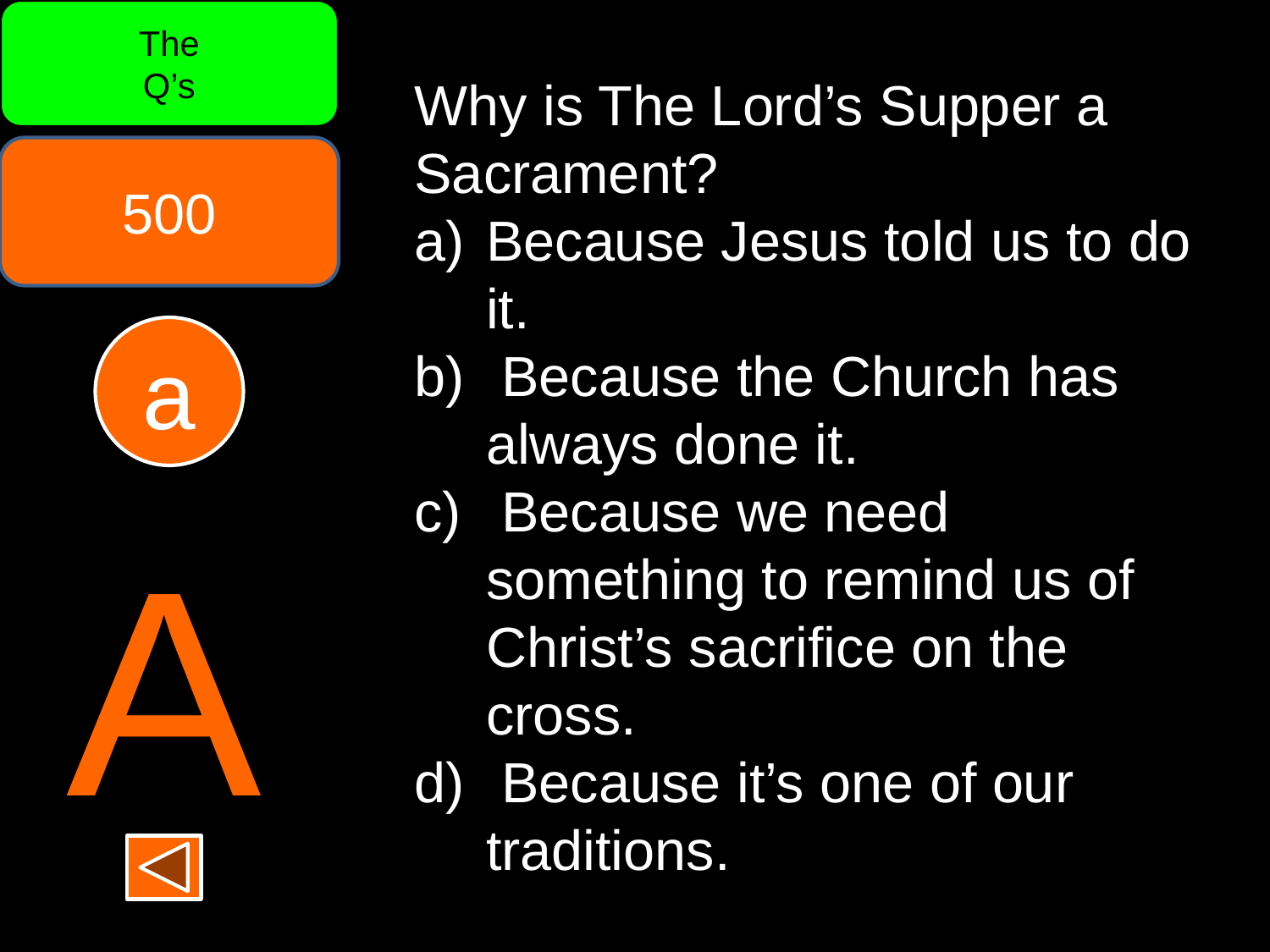

The
Q’s
Why is The Lord’s Supper a Sacrament?
Because Jesus told us to do it.
 Because the Church has always done it.
 Because we need something to remind us of Christ’s sacrifice on the cross.
 Because it’s one of our traditions.

500
a
A